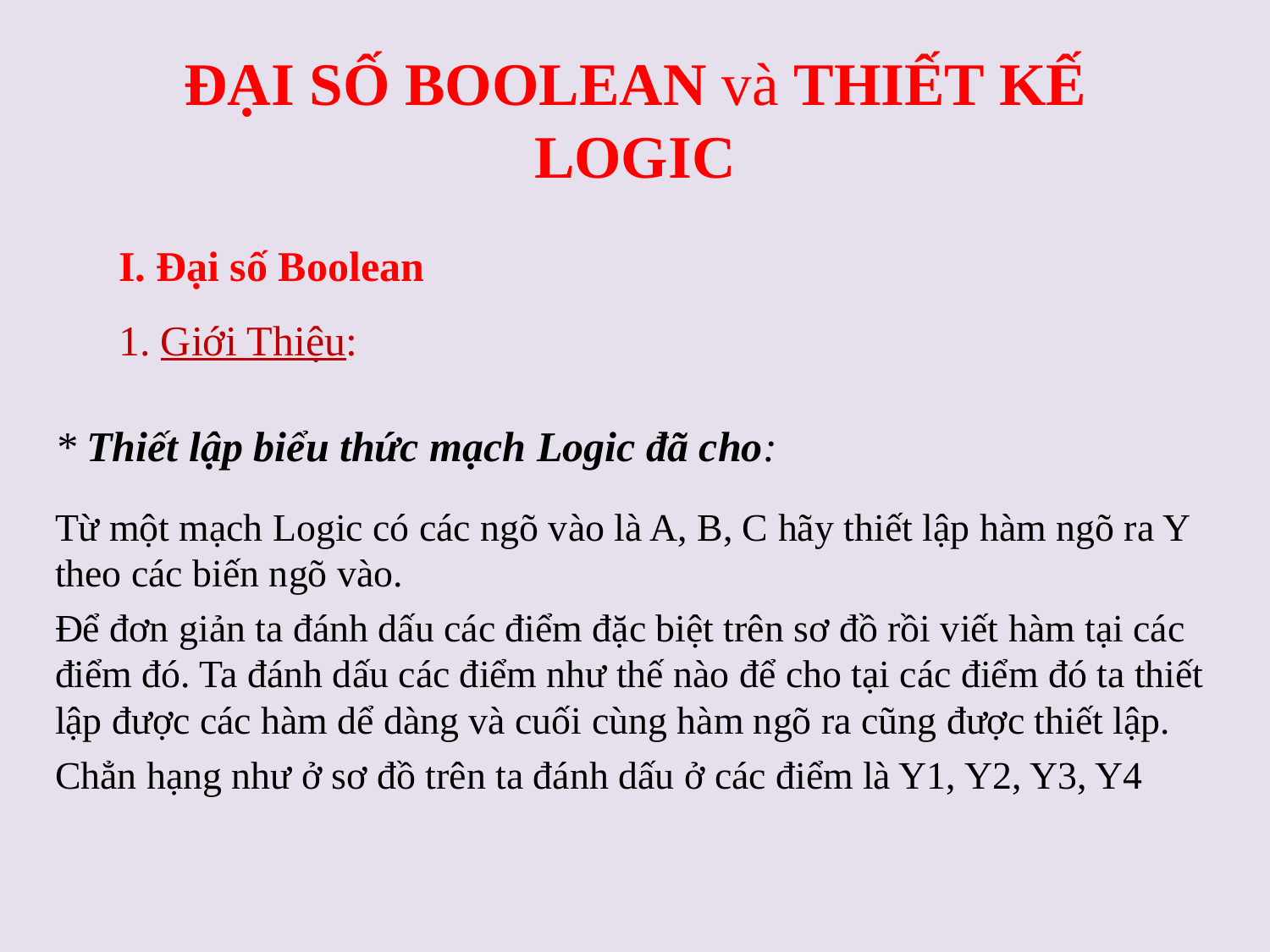

# đại số boolean và thiết kế logic
I. Đại số Boolean
1. Giới Thiệu:
* Thiết lập biểu thức mạch Logic đã cho:

Từ một mạch Logic có các ngõ vào là A, B, C hãy thiết lập hàm ngõ ra Y theo các biến ngõ vào.
Để đơn giản ta đánh dấu các điểm đặc biệt trên sơ đồ rồi viết hàm tại các điểm đó. Ta đánh dấu các điểm như thế nào để cho tại các điểm đó ta thiết lập được các hàm dể dàng và cuối cùng hàm ngõ ra cũng được thiết lập.
Chẳn hạng như ở sơ đồ trên ta đánh dấu ở các điểm là Y1, Y2, Y3, Y4